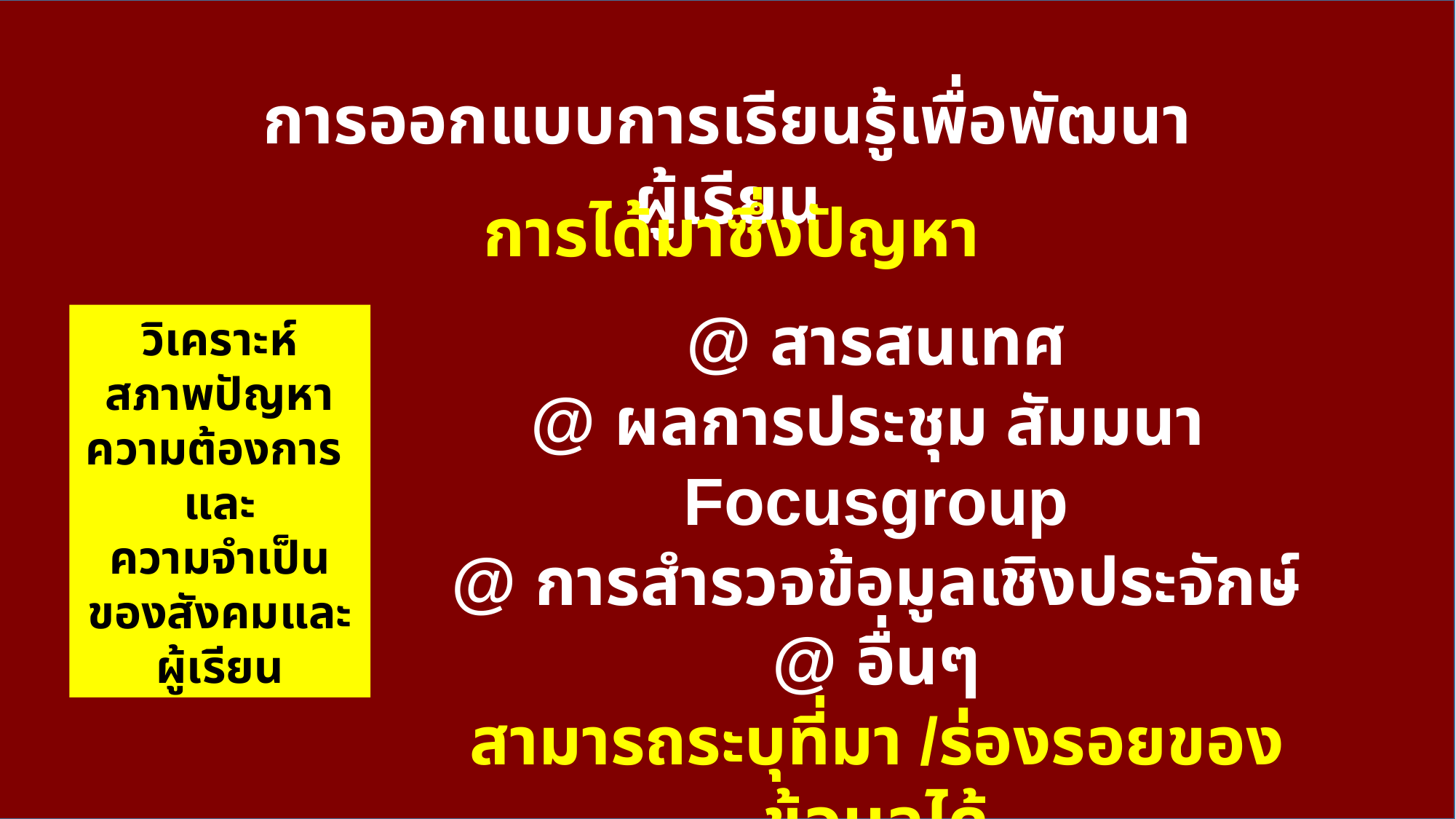

การออกแบบการเรียนรู้เพื่อพัฒนาผู้เรียน
การได้มาซึ่งปัญหา
@ สารสนเทศ
@ ผลการประชุม สัมมนา  Focusgroup
@ การสำรวจข้อมูลเชิงประจักษ์
@ อื่นๆ
สามารถระบุที่มา /ร่องรอยของข้อมูลได้
วิเคราะห์
สภาพปัญหา
ความต้องการ
และ
ความจำเป็น
ของสังคมและผู้เรียน